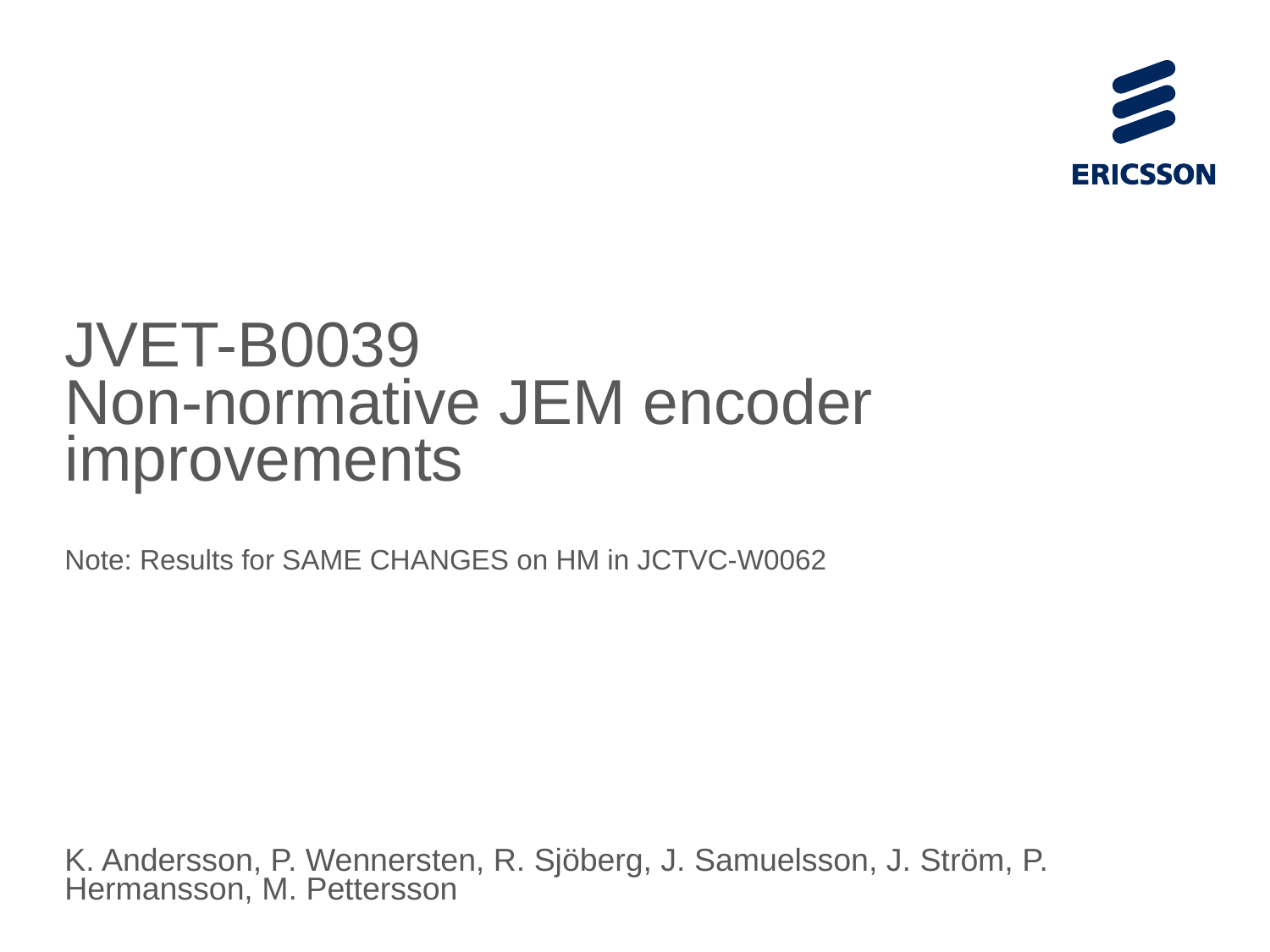

# JVET-B0039 Non-normative JEM encoder improvements Note: Results for SAME CHANGES on HM in JCTVC-W0062
K. Andersson, P. Wennersten, R. Sjöberg, J. Samuelsson, J. Ström, P. Hermansson, M. Pettersson